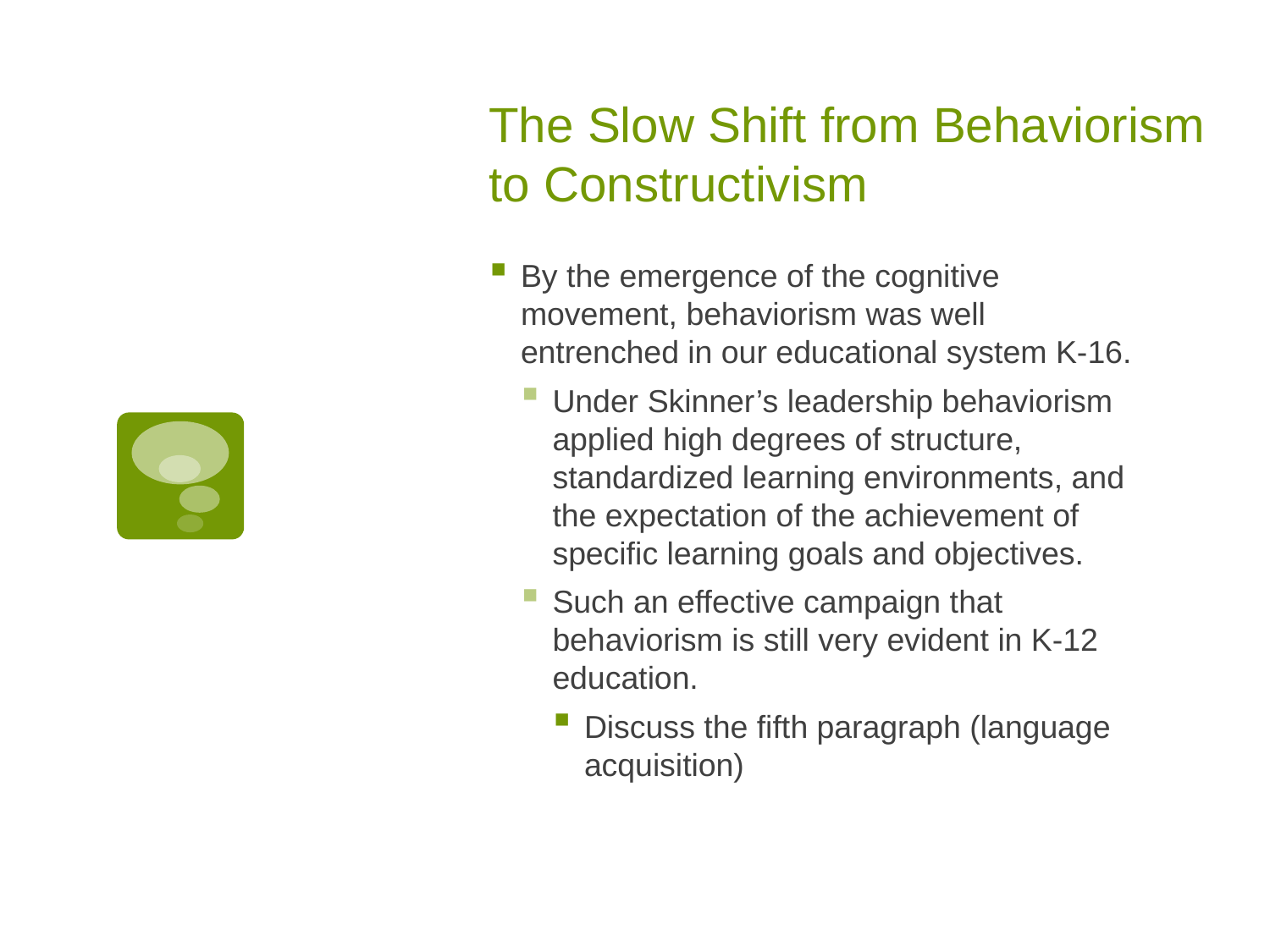

# The Slow Shift from Behaviorism to Constructivism
By the emergence of the cognitive movement, behaviorism was well entrenched in our educational system K-16.
Under Skinner’s leadership behaviorism applied high degrees of structure, standardized learning environments, and the expectation of the achievement of specific learning goals and objectives.
Such an effective campaign that behaviorism is still very evident in K-12 education.
Discuss the fifth paragraph (language acquisition)